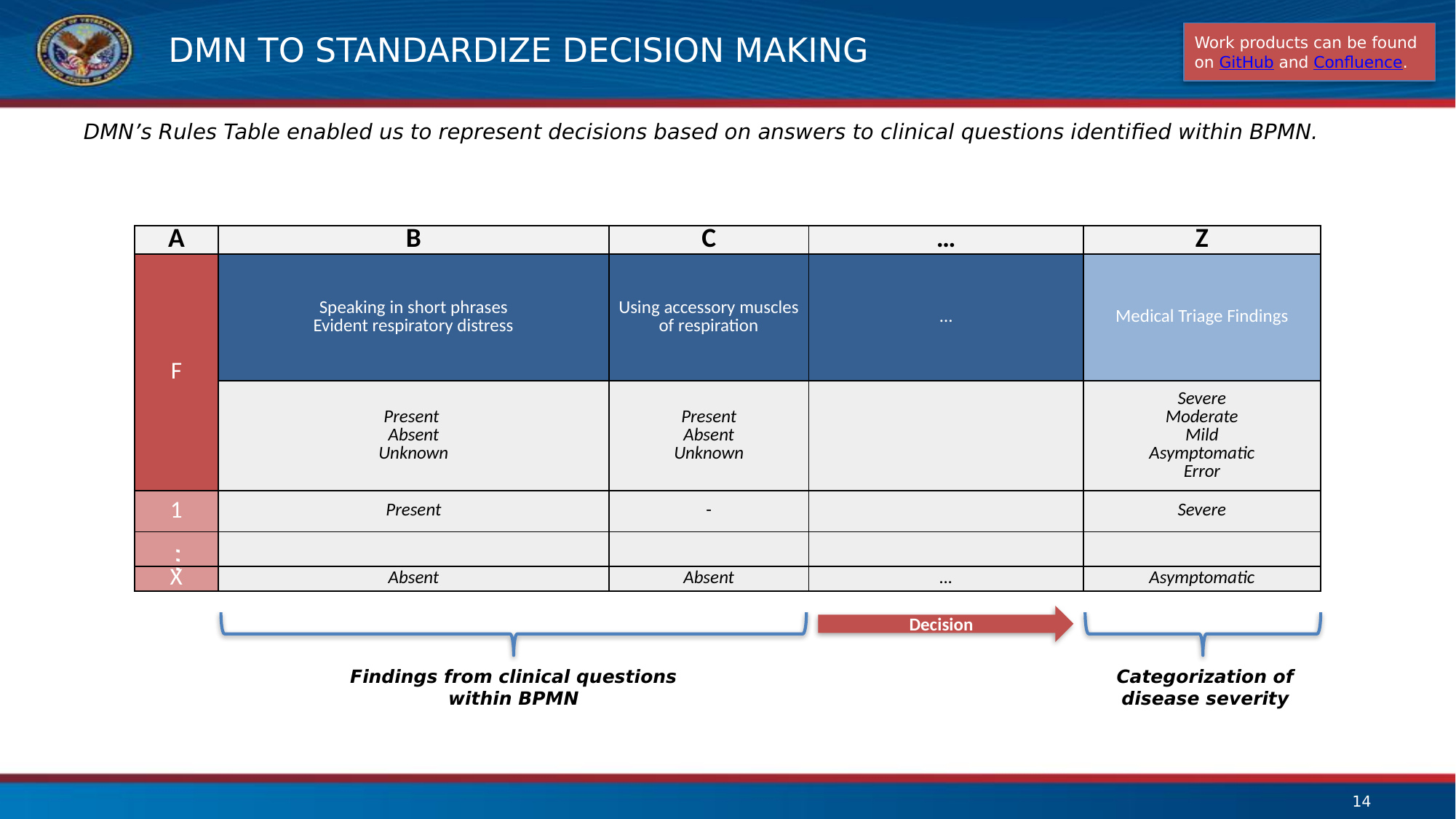

Work products can be found on GitHub and Confluence.
# DMN to Standardize Decision Making
DMN’s Rules Table enabled us to represent decisions based on answers to clinical questions identified within BPMN.
| A | B | C | … | Z |
| --- | --- | --- | --- | --- |
| F | Speaking in short phrases Evident respiratory distress | Using accessory muscles of respiration | … | Medical Triage Findings |
|  | Present Absent Unknown | Present Absent Unknown |  | Severe Moderate Mild Asymptomatic Error |
| 1 | Present | - |  | Severe |
|  |  |  |  |  |
| X | Absent | Absent | … | Asymptomatic |

…
Decision
Findings from clinical questions within BPMN
Categorization of disease severity
14